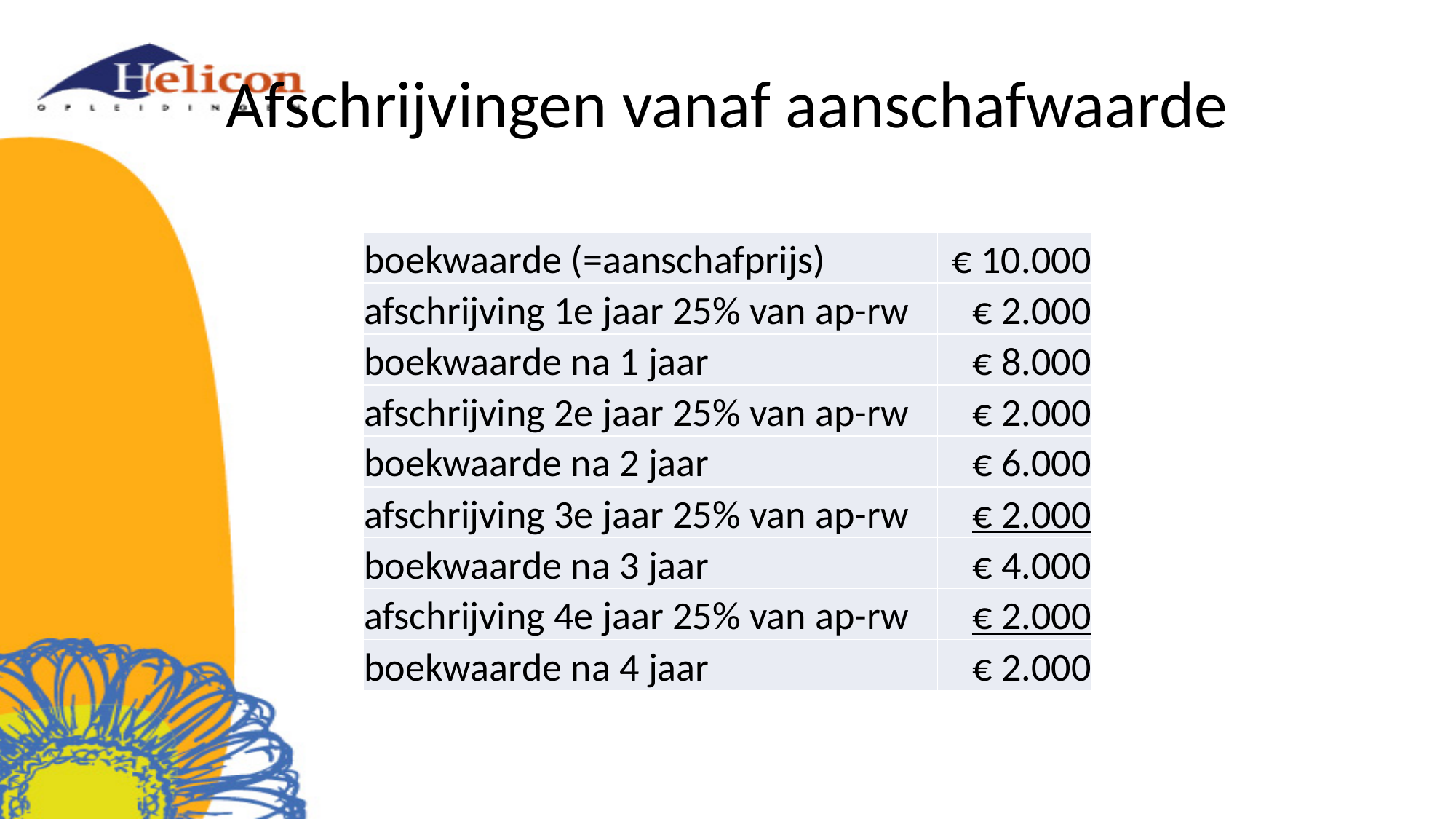

# Afschrijvingen vanaf aanschafwaarde
| boekwaarde (=aanschafprijs) | € 10.000 |
| --- | --- |
| afschrijving 1e jaar 25% van ap-rw | € 2.000 |
| boekwaarde na 1 jaar | € 8.000 |
| afschrijving 2e jaar 25% van ap-rw | € 2.000 |
| boekwaarde na 2 jaar | € 6.000 |
| afschrijving 3e jaar 25% van ap-rw | € 2.000 |
| boekwaarde na 3 jaar | € 4.000 |
| afschrijving 4e jaar 25% van ap-rw | € 2.000 |
| boekwaarde na 4 jaar | € 2.000 |